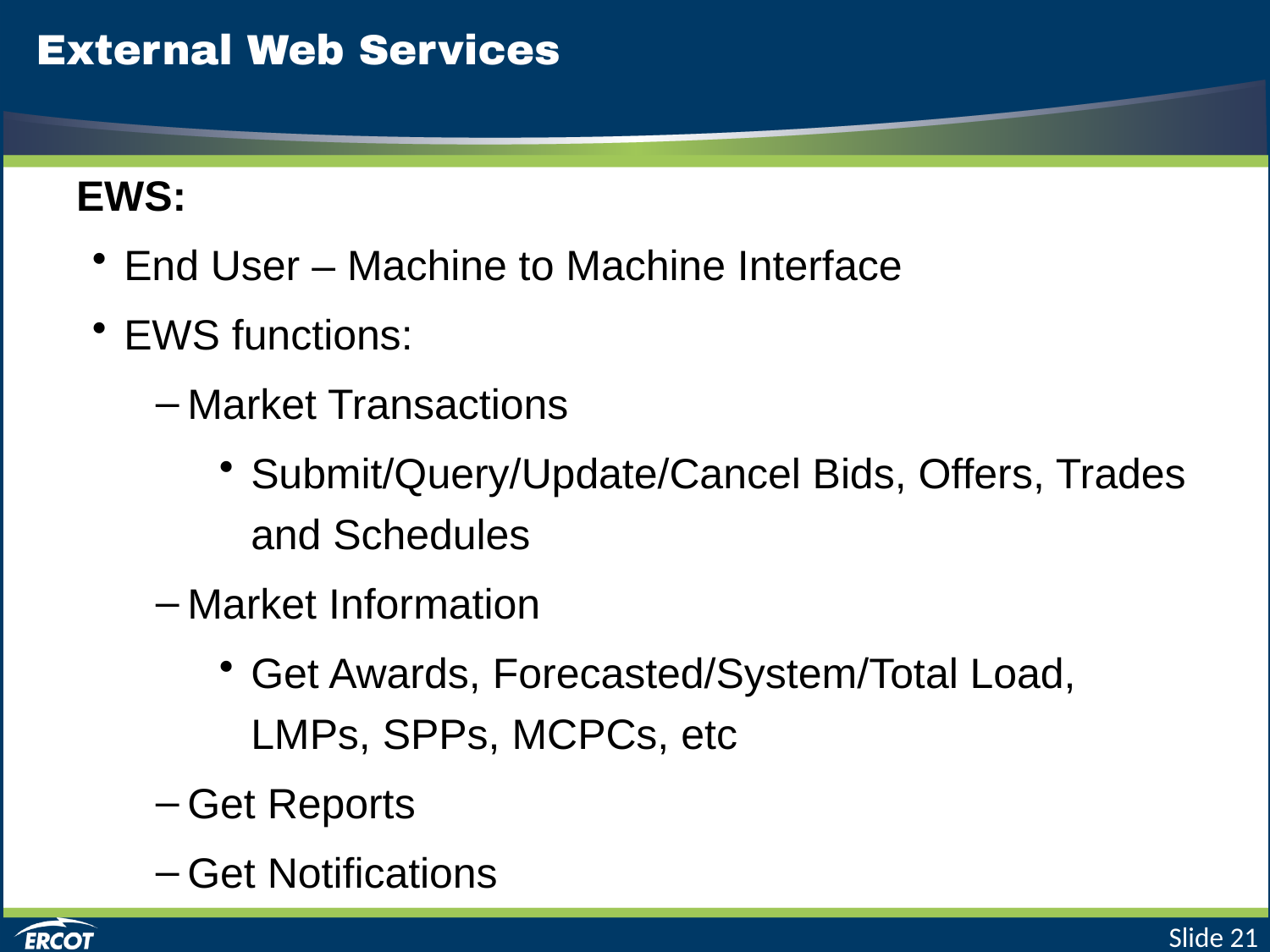

# External Web Services
EWS:
End User – Machine to Machine Interface
EWS functions:
Market Transactions
Submit/Query/Update/Cancel Bids, Offers, Trades and Schedules
Market Information
Get Awards, Forecasted/System/Total Load, LMPs, SPPs, MCPCs, etc
Get Reports
Get Notifications